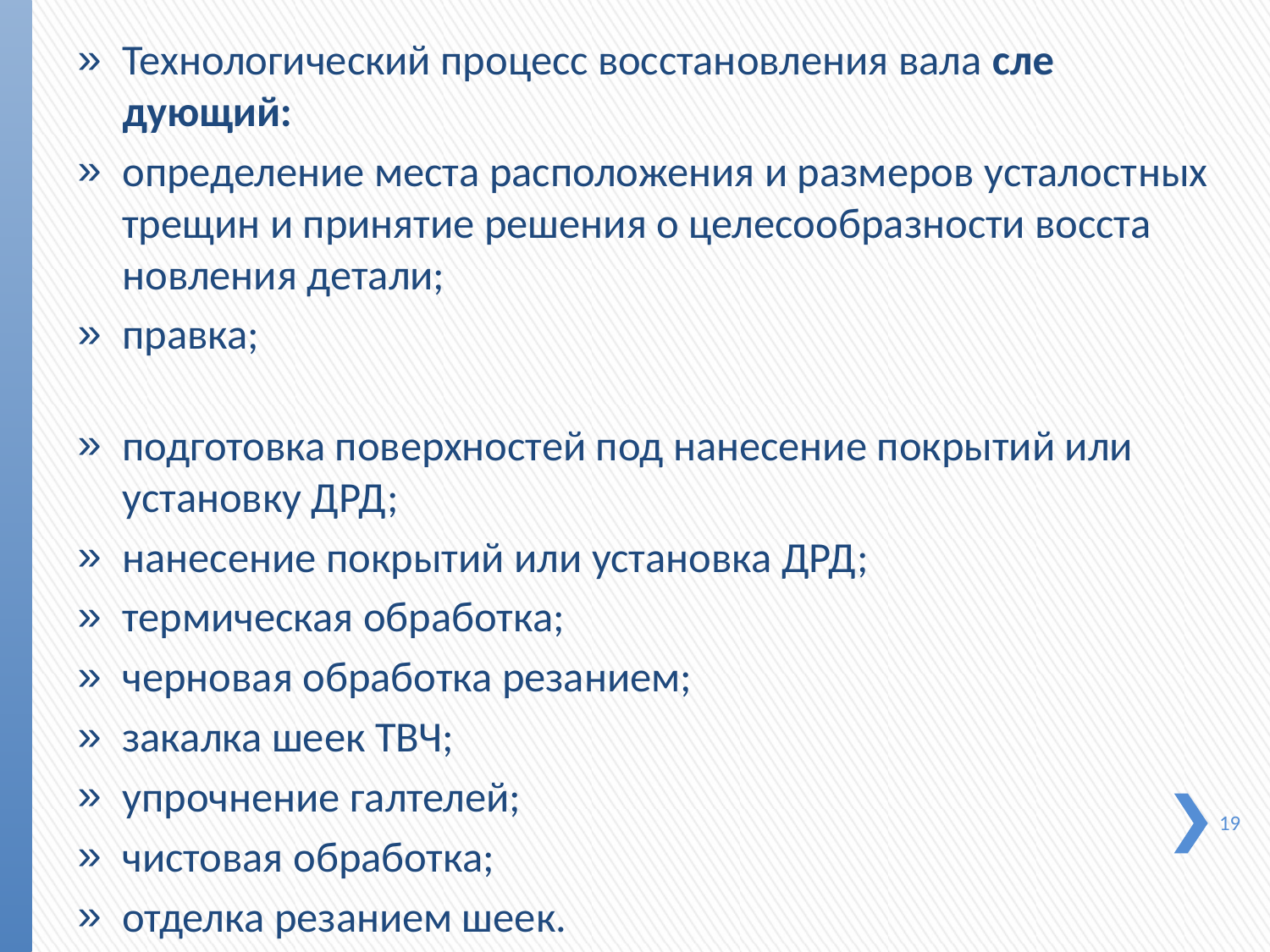

Технологический процесс восстановления вала сле­дующий:
определение места расположения и размеров усталост­ных трещин и принятие решения о целесообразности восста­новления детали;
правка;
подготовка поверхностей под нанесение покрытий или установку ДРД;
нанесение покрытий или установка ДРД;
термическая обработка;
черновая обработка резанием;
закалка шеек ТВЧ;
упрочнение галтелей;
чистовая обработка;
отделка резанием шеек.

19